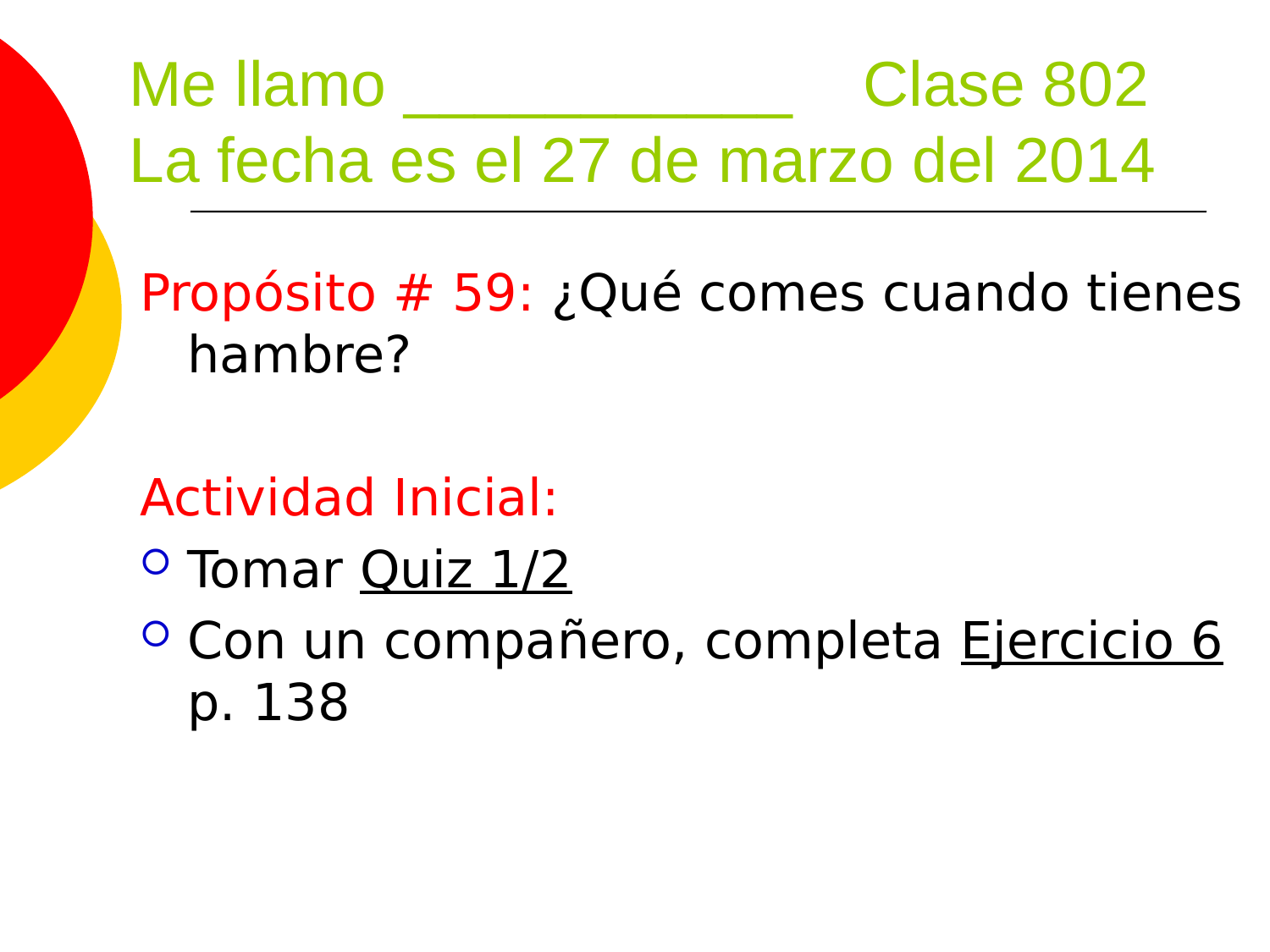

# Me llamo ___________    Clase 802 La fecha es el 27 de marzo del 2014
Propósito # 59: ¿Qué comes cuando tienes hambre?

Actividad Inicial:
Tomar Quiz 1/2
Con un compañero, completa Ejercicio 6 p. 138